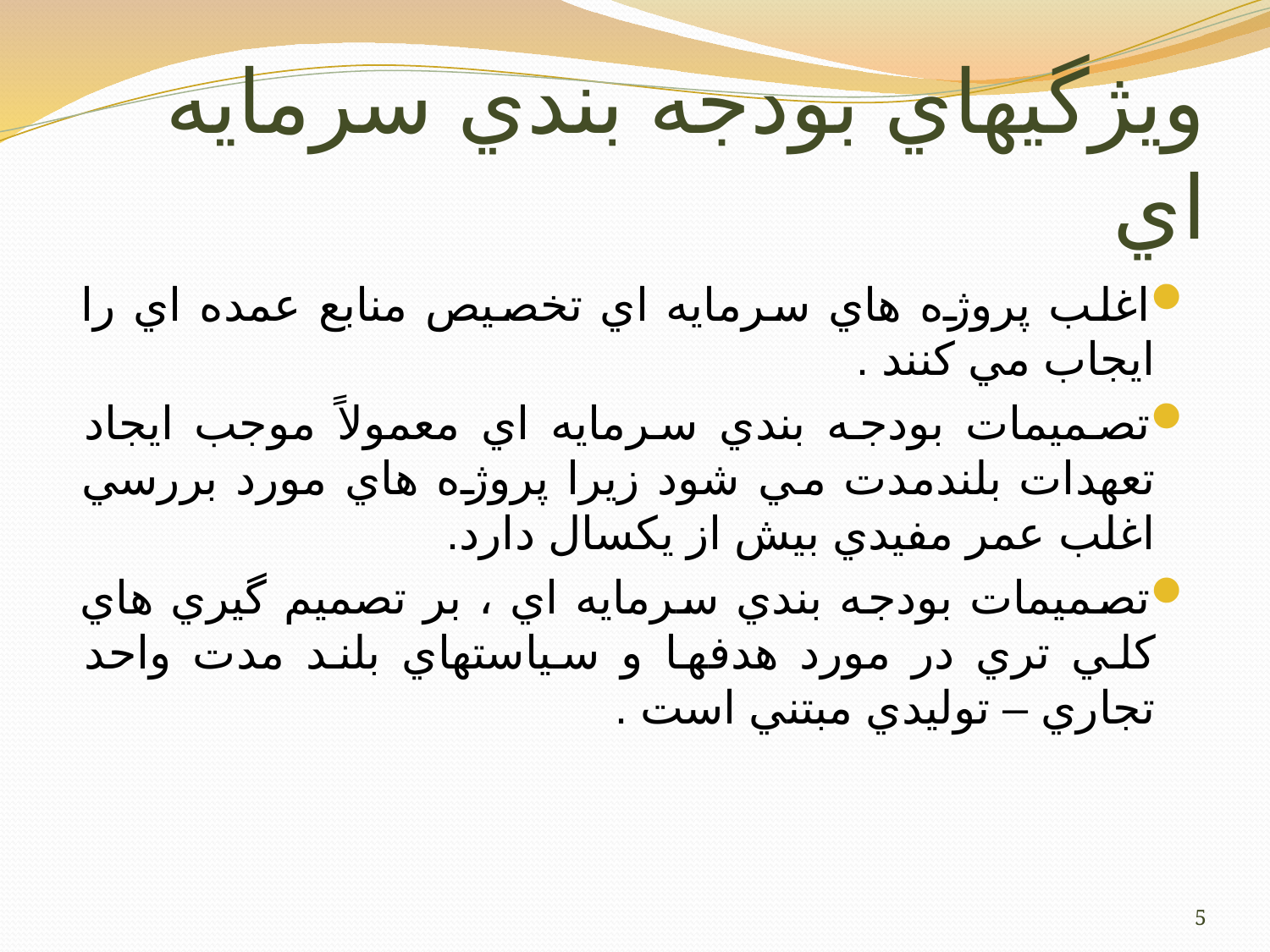

# ويژگيهاي بودجه بندي سرمايه اي
اغلب پروژه هاي سرمايه اي تخصيص منابع عمده اي را ايجاب مي كنند .
تصميمات بودجه بندي سرمايه اي معمولاً موجب ايجاد تعهدات بلندمدت مي شود زيرا پروژه هاي مورد بررسي اغلب عمر مفيدي بيش از يكسال دارد.
تصميمات بودجه بندي سرمايه اي ، بر تصميم گيري هاي كلي تري در مورد هدفها و سياستهاي بلند مدت واحد تجاري – توليدي مبتني است .
5